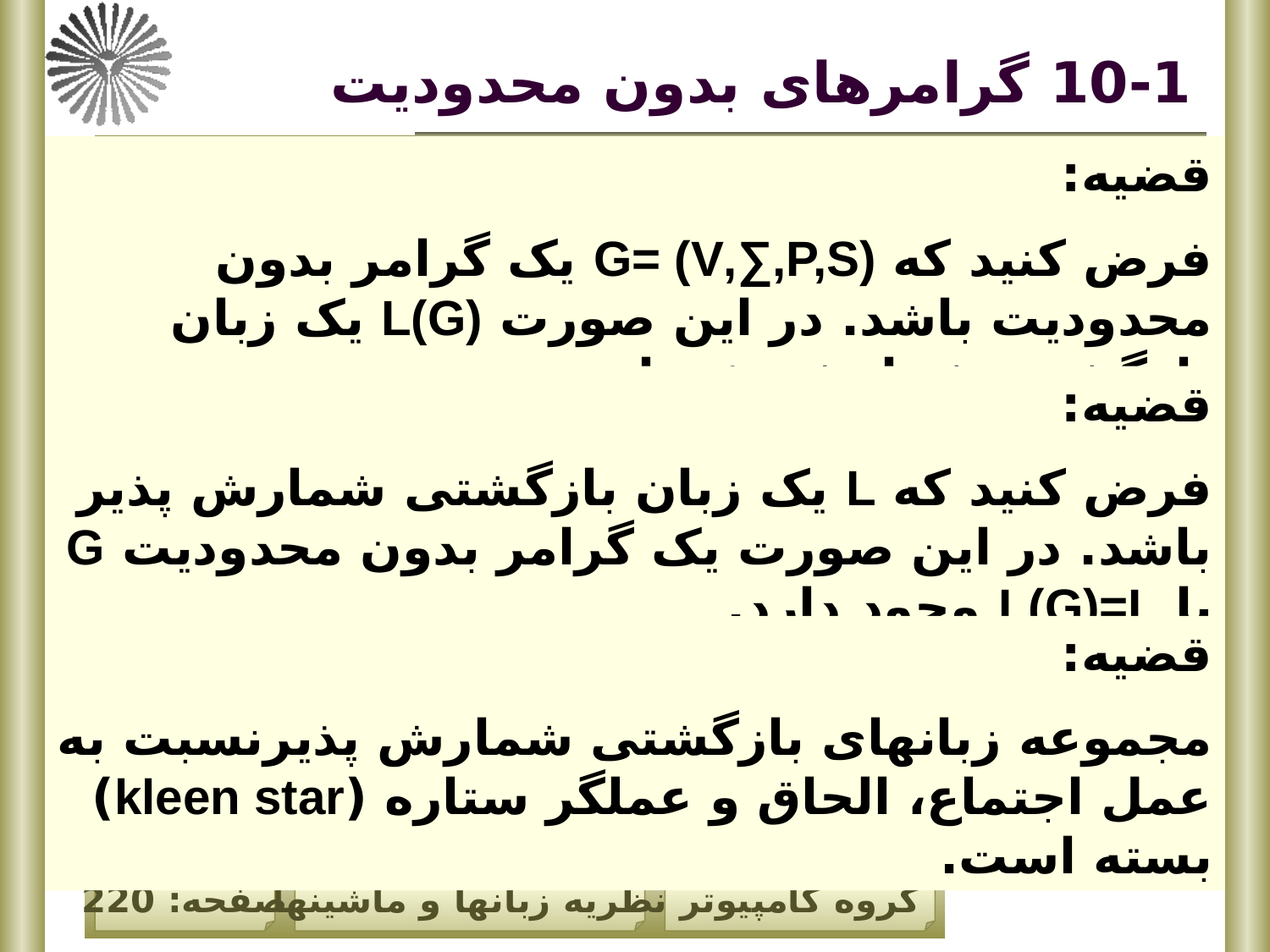

# 10-1 گرامرهای بدون محدودیت
قضیه:
فرض کنید که G= (V,∑,P,S) یک گرامر بدون محدودیت باشد. در این صورت L(G) یک زبان بازگشتی شمارش پذیر است.
قضیه:
فرض کنید که L یک زبان بازگشتی شمارش پذیر باشد. در این صورت یک گرامر بدون محدودیت G با L(G)=L وجود دارد.
قضیه:
مجموعه زبانهای بازگشتی شمارش پذیرنسبت به عمل اجتماع، الحاق و عملگر ستاره (kleen star) بسته است.